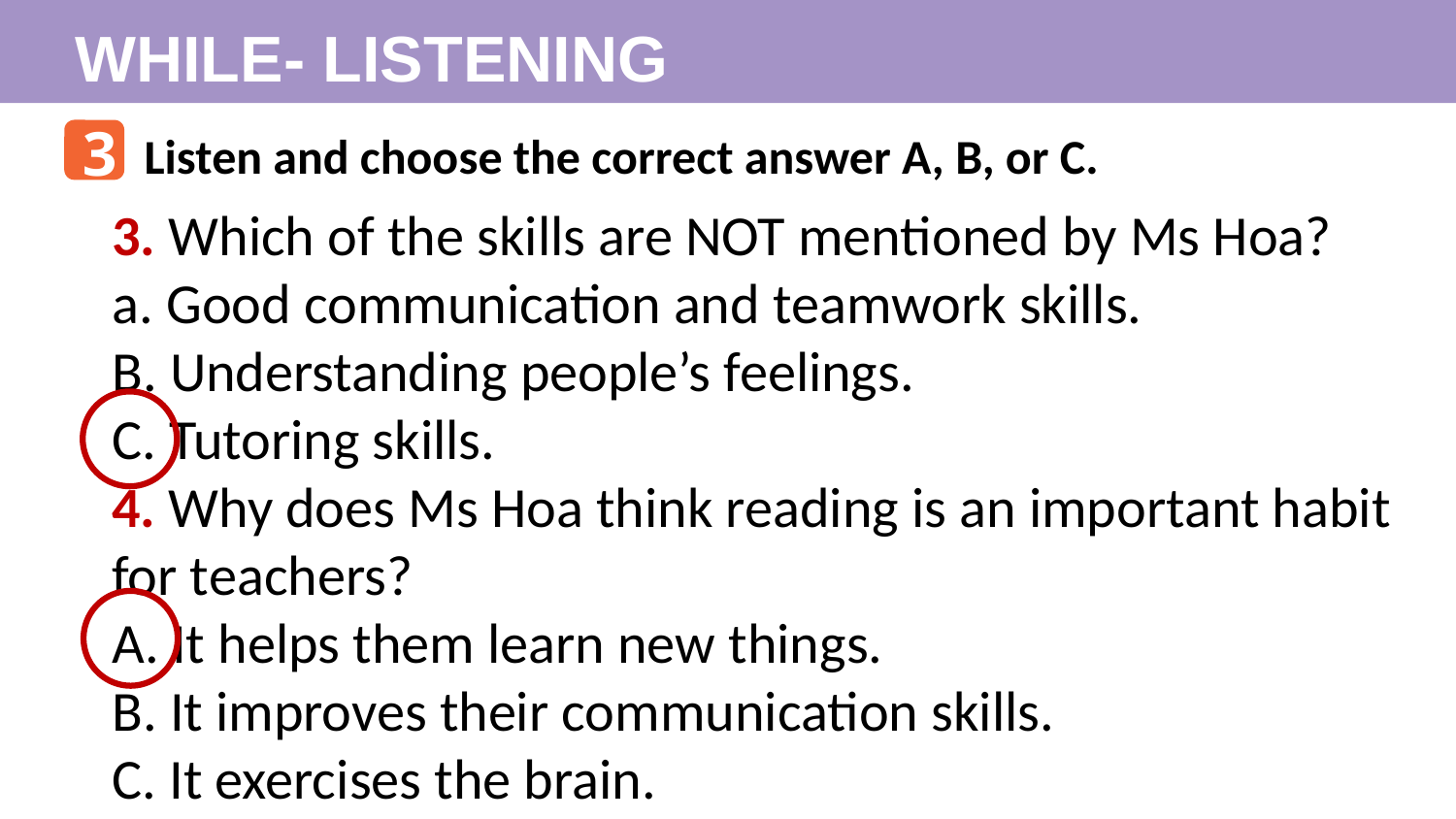

WHILE- LISTENING
3
Listen and choose the correct answer A, B, or C.

3. Which of the skills are NOT mentioned by Ms Hoa?
a. Good communication and teamwork skills.
B. Understanding people’s feelings.
C. Tutoring skills.
4. Why does Ms Hoa think reading is an important habit for teachers?
A. It helps them learn new things.
B. It improves their communication skills.
C. It exercises the brain.